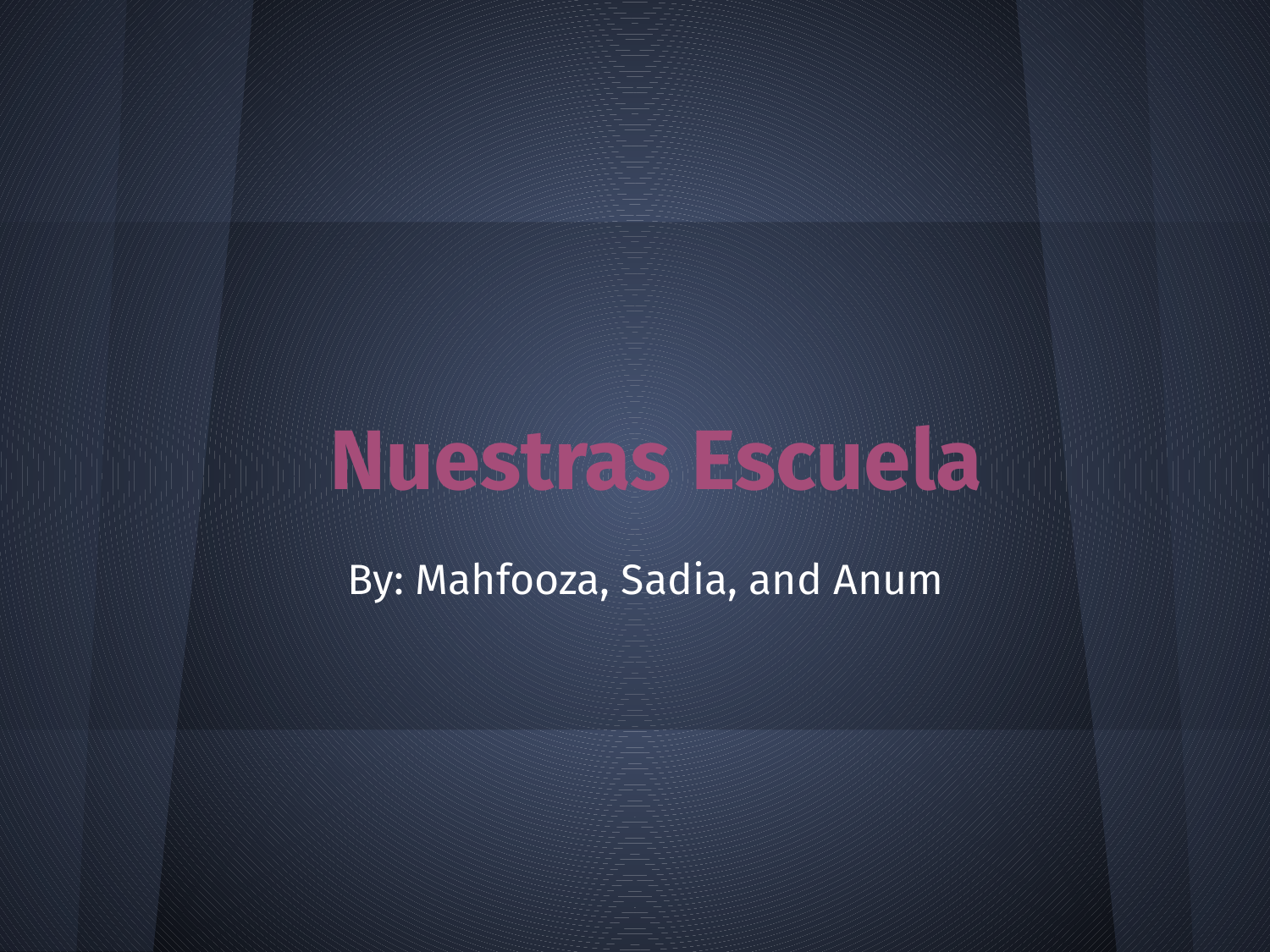

# Nuestras Escuela
By: Mahfooza, Sadia, and Anum